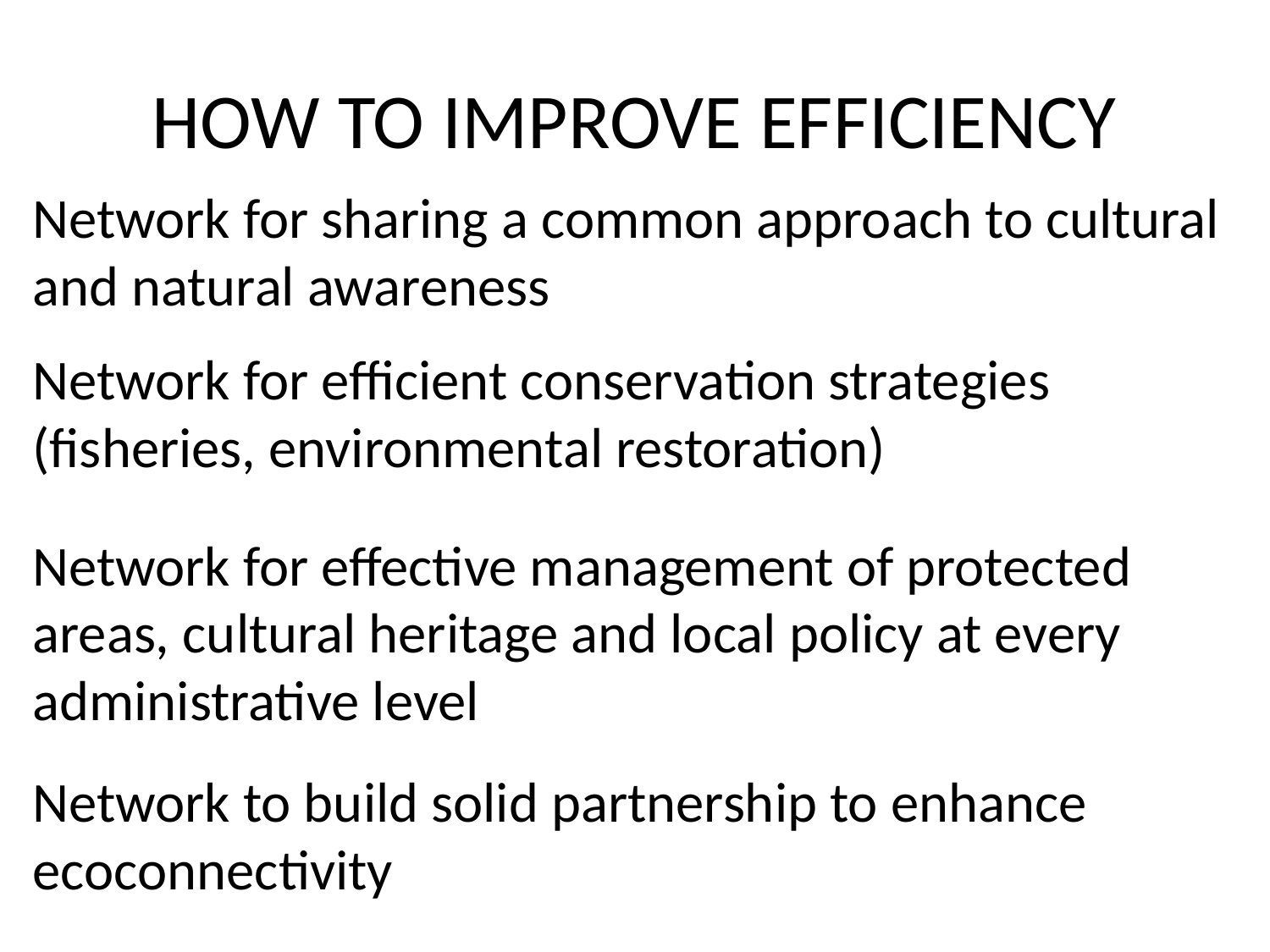

HOW TO IMPROVE EFFICIENCY
Network for sharing a common approach to cultural and natural awareness
Network for efficient conservation strategies (fisheries, environmental restoration)
Network for effective management of protected areas, cultural heritage and local policy at every administrative level
Network to build solid partnership to enhance ecoconnectivity